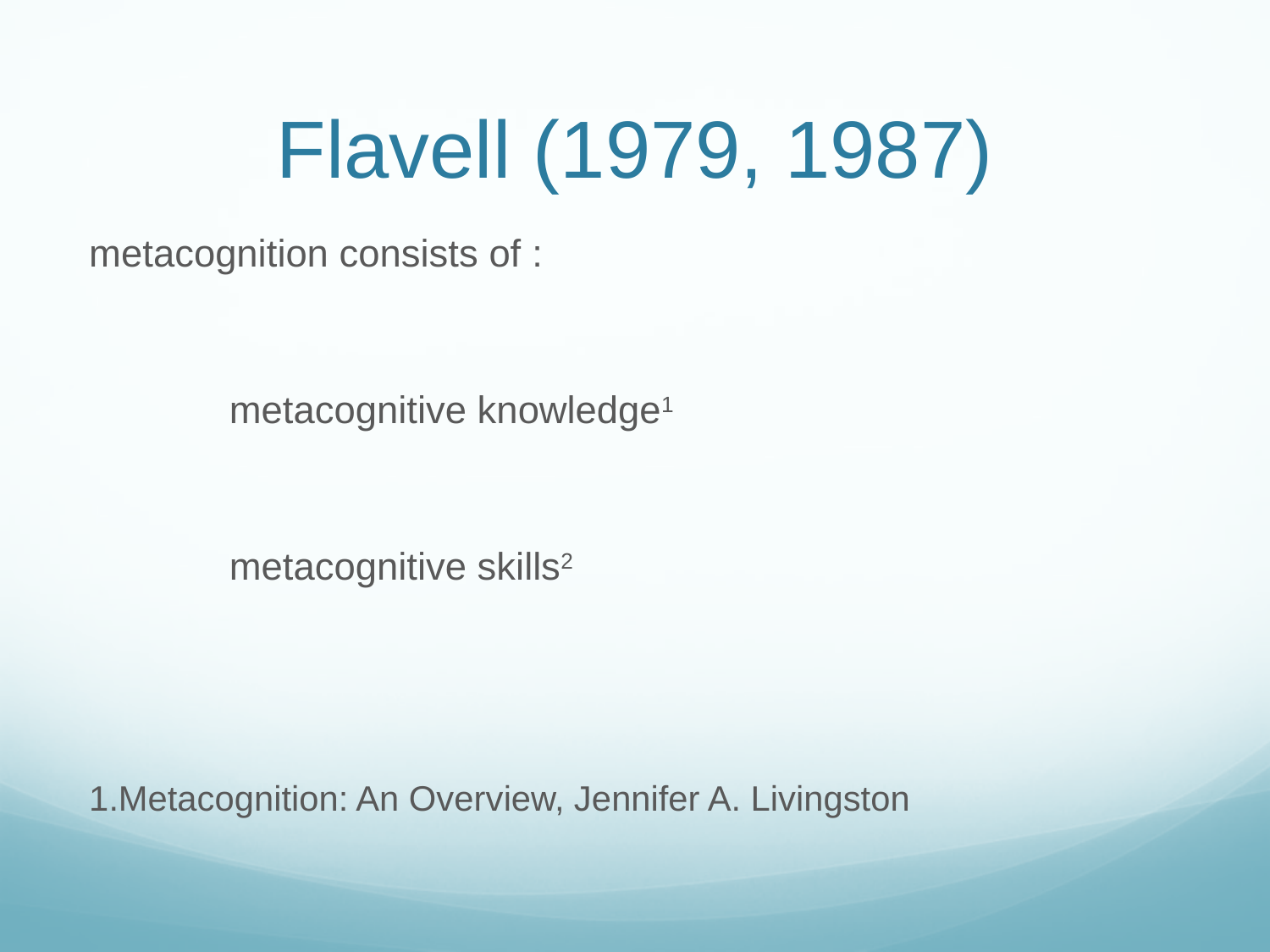

# Flavell (1979, 1987)
metacognition consists of :

             metacognitive knowledge1

             metacognitive skills2

1.Metacognition: An Overview, Jennifer A. Livingston